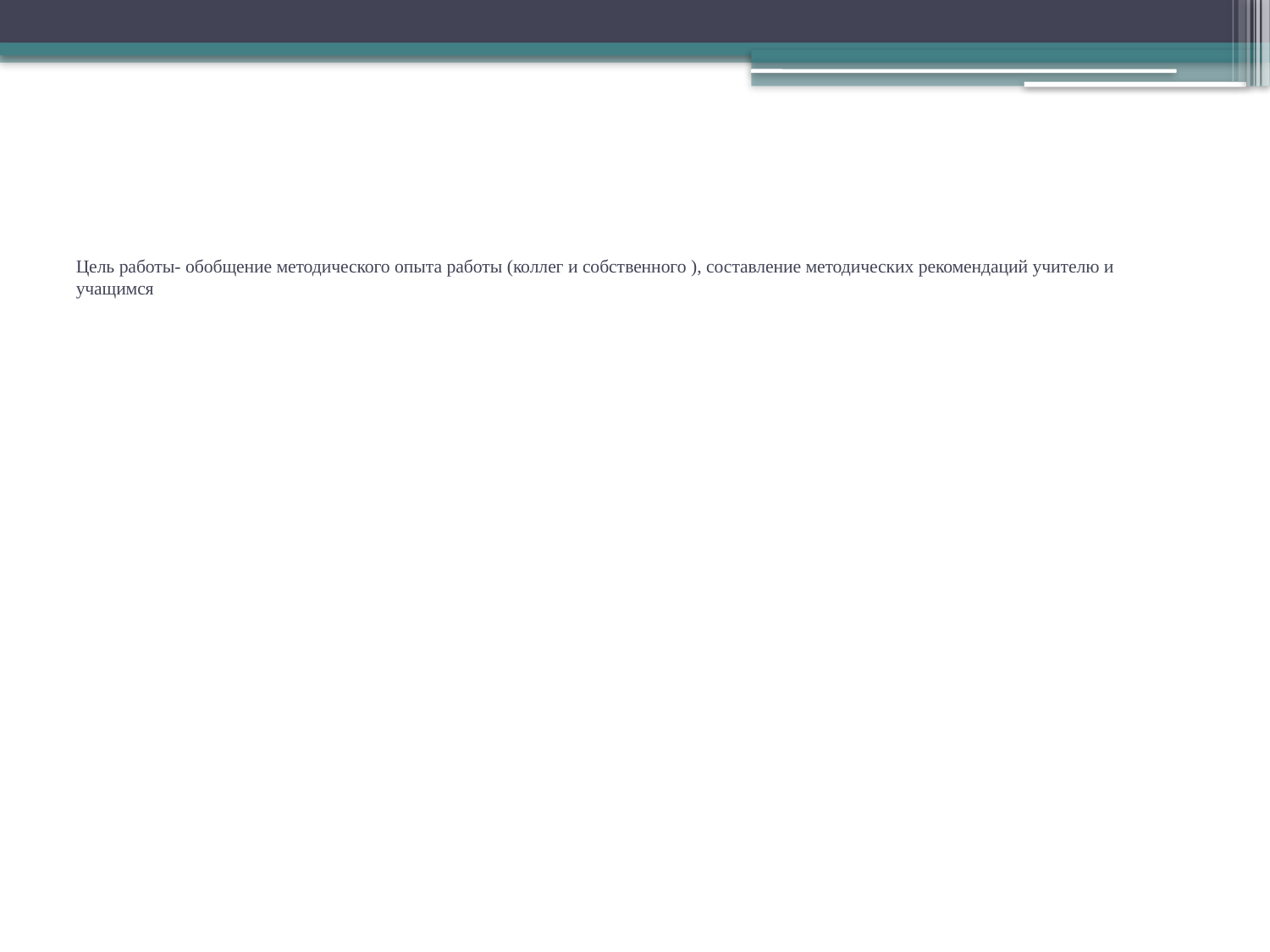

# Цель работы- обобщение методического опыта работы (коллег и собственного ), составление методических рекомендаций учителю и учащимся